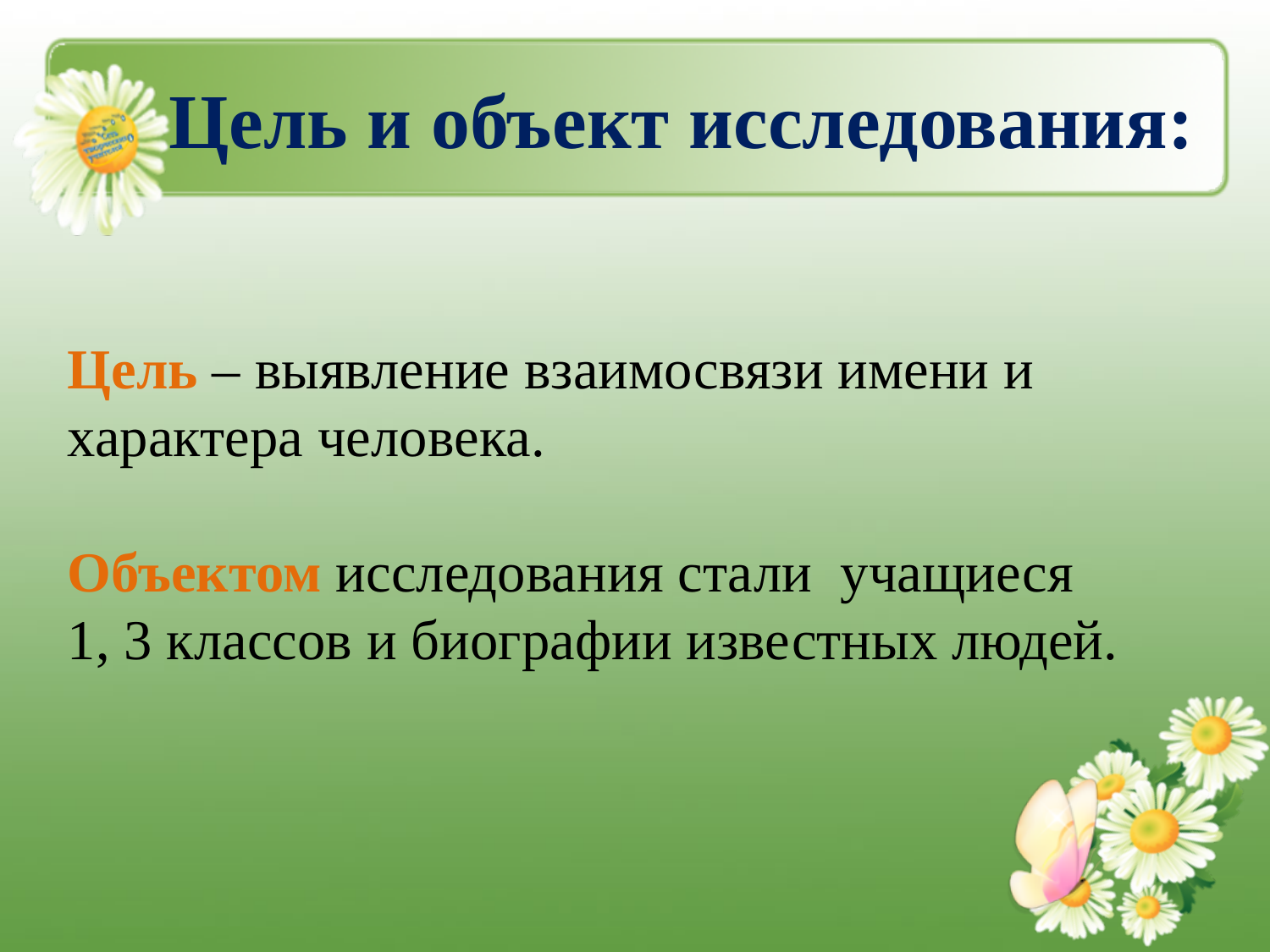

# Цель и объект исследования:
Цель – выявление взаимосвязи имени и характера человека.

Объектом исследования стали  учащиеся  1, 3 классов и биографии известных людей.